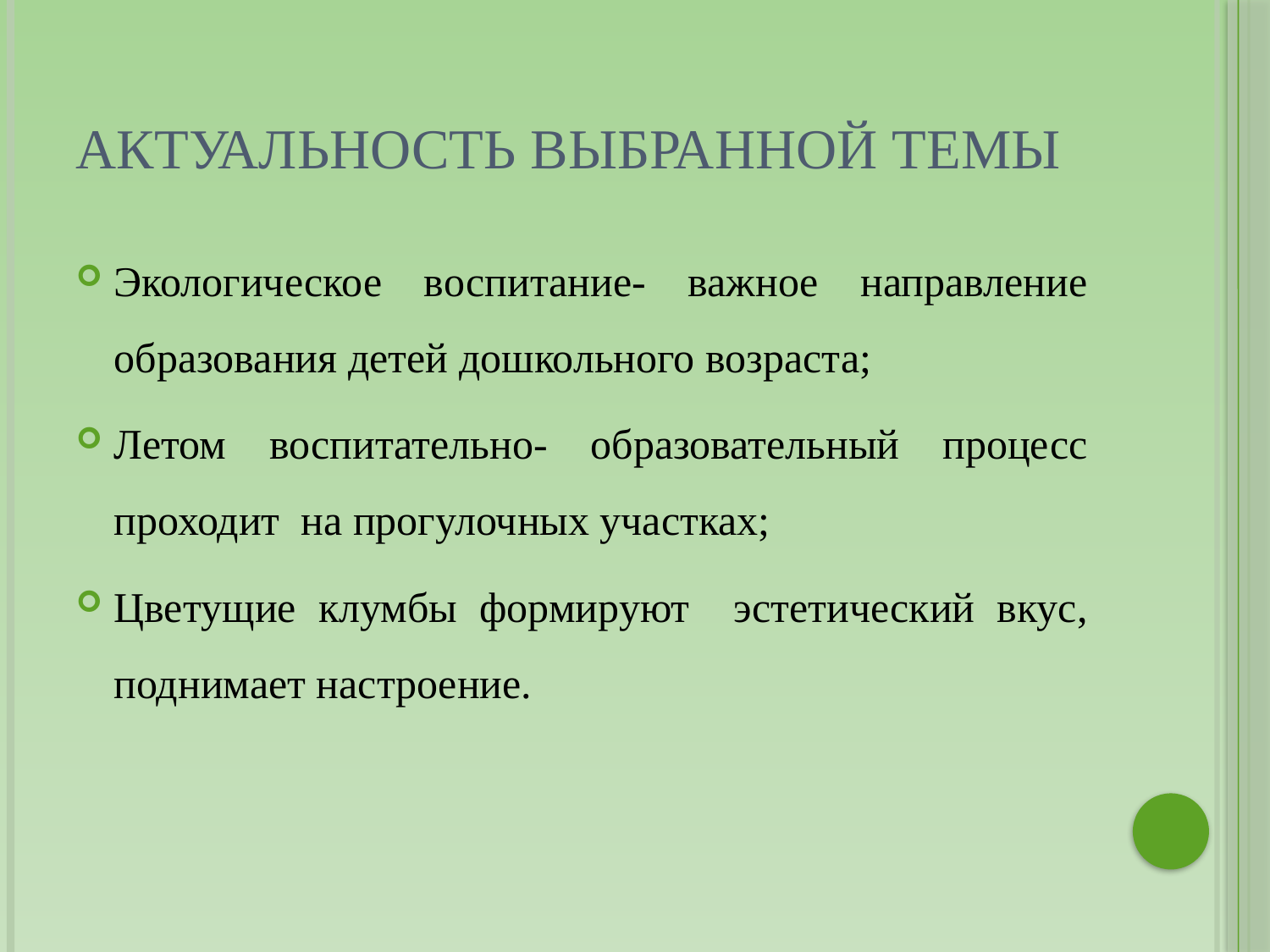

# Актуальность выбранной темы
Экологическое воспитание- важное направление образования детей дошкольного возраста;
Летом воспитательно- образовательный процесс проходит  на прогулочных участках;
Цветущие клумбы формируют  эстетический вкус, поднимает настроение.